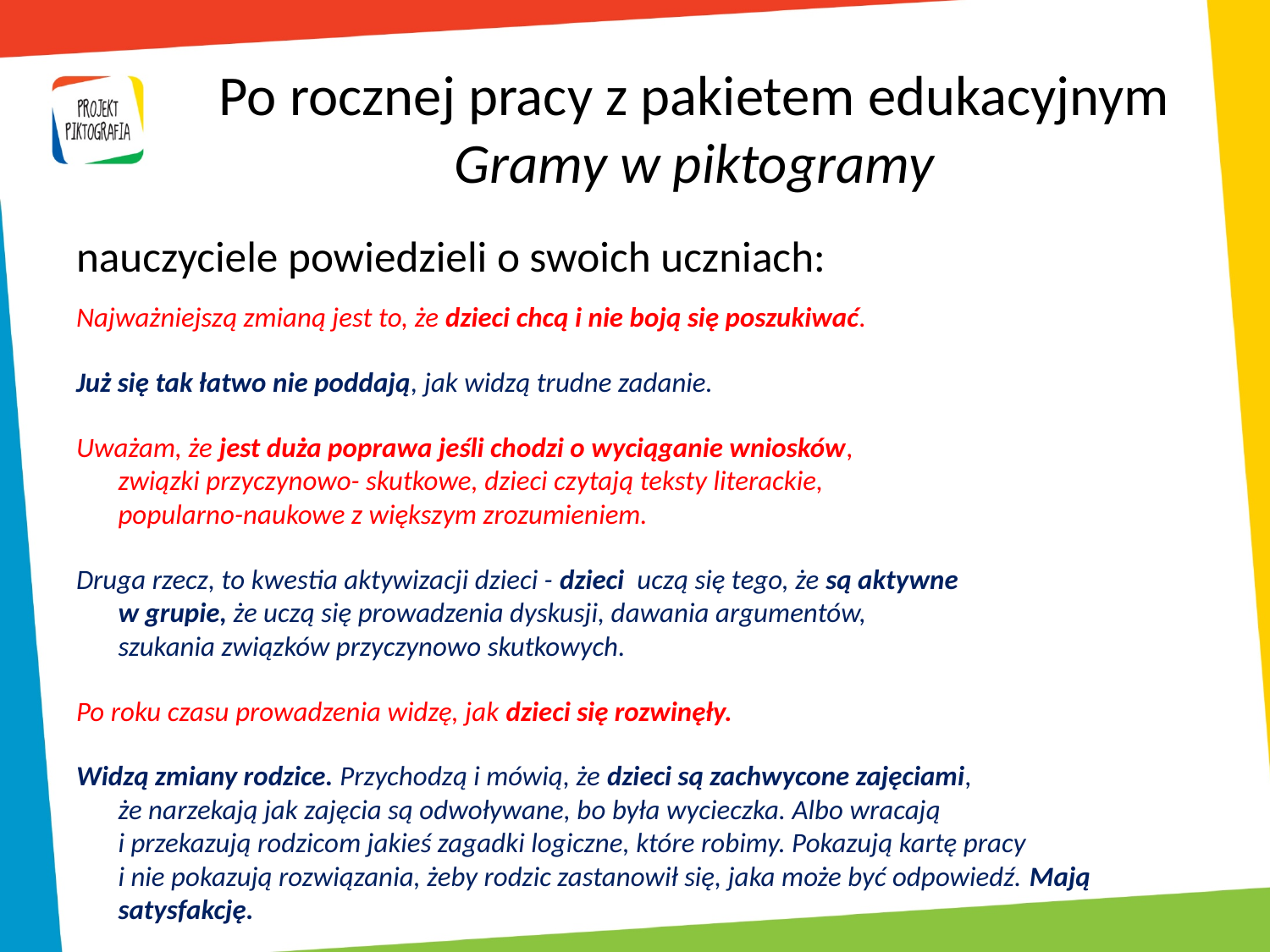

# Po rocznej pracy z pakietem edukacyjnym Gramy w piktogramy
nauczyciele powiedzieli o swoich uczniach:

Najważniejszą zmianą jest to, że dzieci chcą i nie boją się poszukiwać.

Już się tak łatwo nie poddają, jak widzą trudne zadanie.

Uważam, że jest duża poprawa jeśli chodzi o wyciąganie wniosków,
związki przyczynowo- skutkowe, dzieci czytają teksty literackie,
popularno-naukowe z większym zrozumieniem.

Druga rzecz, to kwestia aktywizacji dzieci - dzieci  uczą się tego, że są aktywne
w grupie, że uczą się prowadzenia dyskusji, dawania argumentów,
szukania związków przyczynowo skutkowych.

Po roku czasu prowadzenia widzę, jak dzieci się rozwinęły.

Widzą zmiany rodzice. Przychodzą i mówią, że dzieci są zachwycone zajęciami,
że narzekają jak zajęcia są odwoływane, bo była wycieczka. Albo wracają
i przekazują rodzicom jakieś zagadki logiczne, które robimy. Pokazują kartę pracy
i nie pokazują rozwiązania, żeby rodzic zastanowił się, jaka może być odpowiedź. Mają satysfakcję.